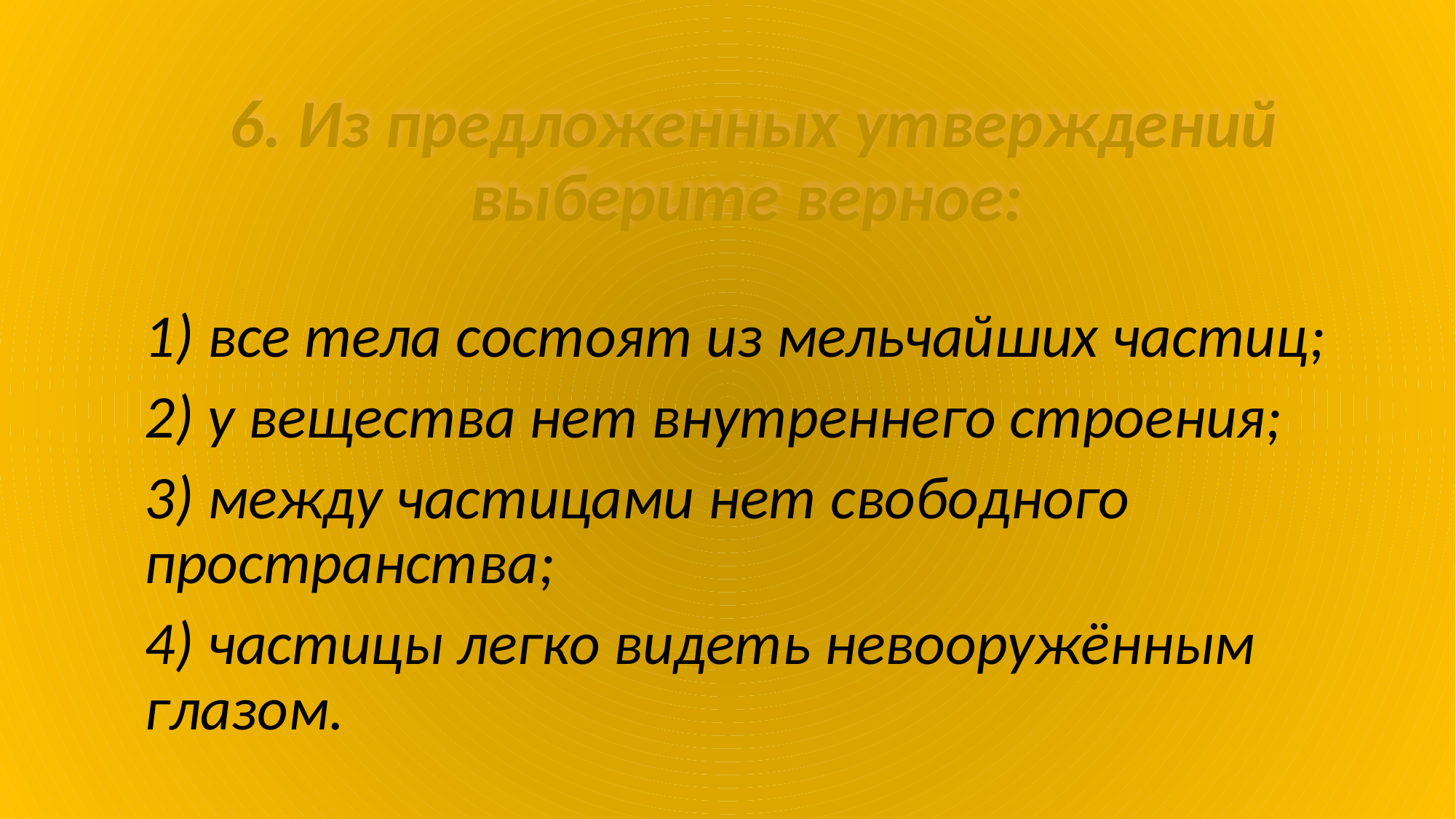

6. Из предложенных утверждений выберите верное:
1) все тела состоят из мельчайших частиц;
2) у вещества нет внутреннего строения;
3) между частицами нет свободного пространства;
4) частицы легко видеть невооружённым глазом.